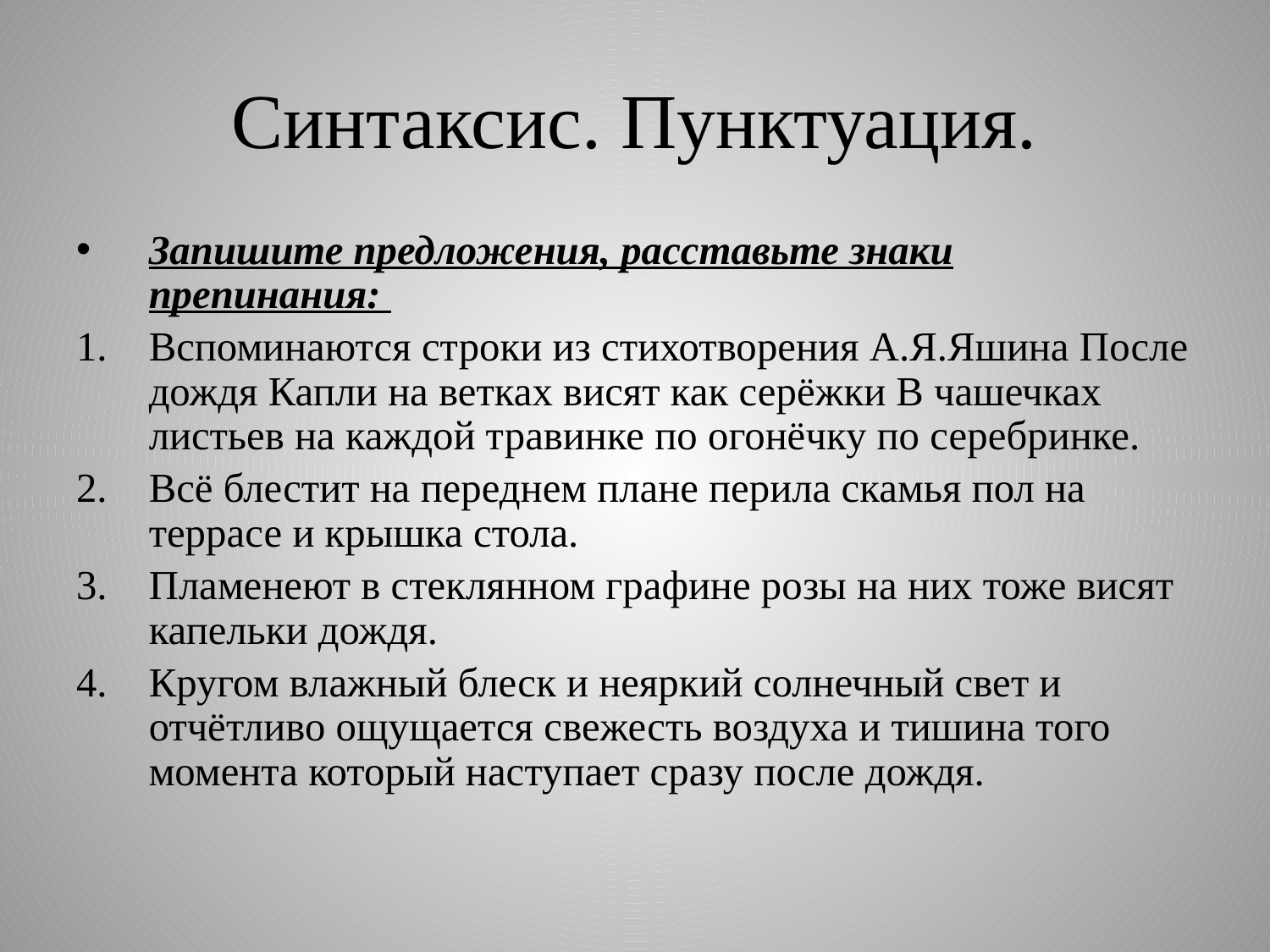

# Синтаксис. Пунктуация.
Запишите предложения, расставьте знаки препинания:
Вспоминаются строки из стихотворения А.Я.Яшина После дождя Капли на ветках висят как серёжки В чашечках листьев на каждой травинке по огонёчку по серебринке.
Всё блестит на переднем плане перила скамья пол на террасе и крышка стола.
Пламенеют в стеклянном графине розы на них тоже висят капельки дождя.
Кругом влажный блеск и неяркий солнечный свет и отчётливо ощущается свежесть воздуха и тишина того момента который наступает сразу после дождя.